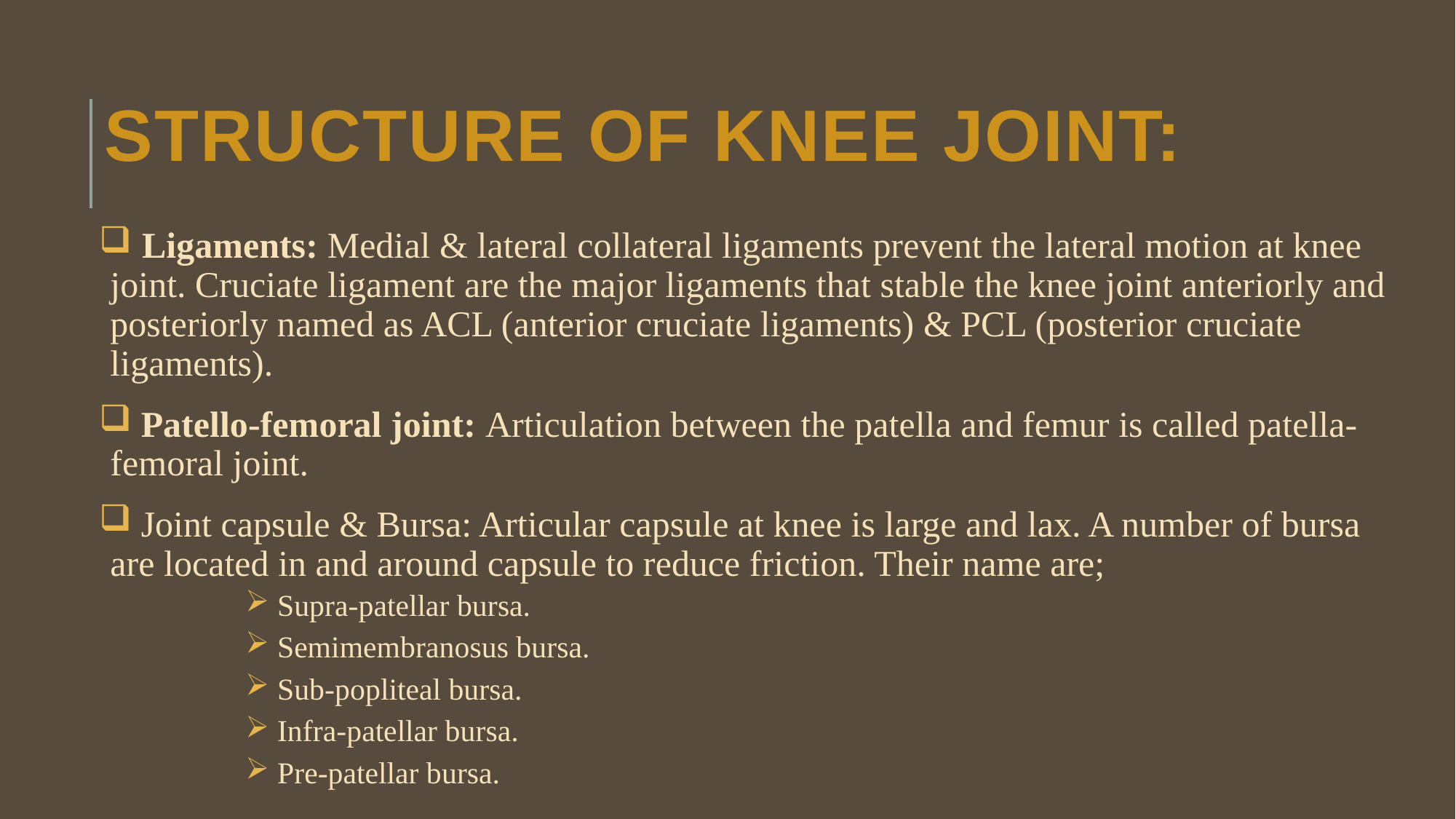

# STRUCTURE OF KNEE JOINT:
 Ligaments: Medial & lateral collateral ligaments prevent the lateral motion at knee joint. Cruciate ligament are the major ligaments that stable the knee joint anteriorly and posteriorly named as ACL (anterior cruciate ligaments) & PCL (posterior cruciate ligaments).
 Patello-femoral joint: Articulation between the patella and femur is called patella-femoral joint.
 Joint capsule & Bursa: Articular capsule at knee is large and lax. A number of bursa are located in and around capsule to reduce friction. Their name are;
 Supra-patellar bursa.
 Semimembranosus bursa.
 Sub-popliteal bursa.
 Infra-patellar bursa.
 Pre-patellar bursa.